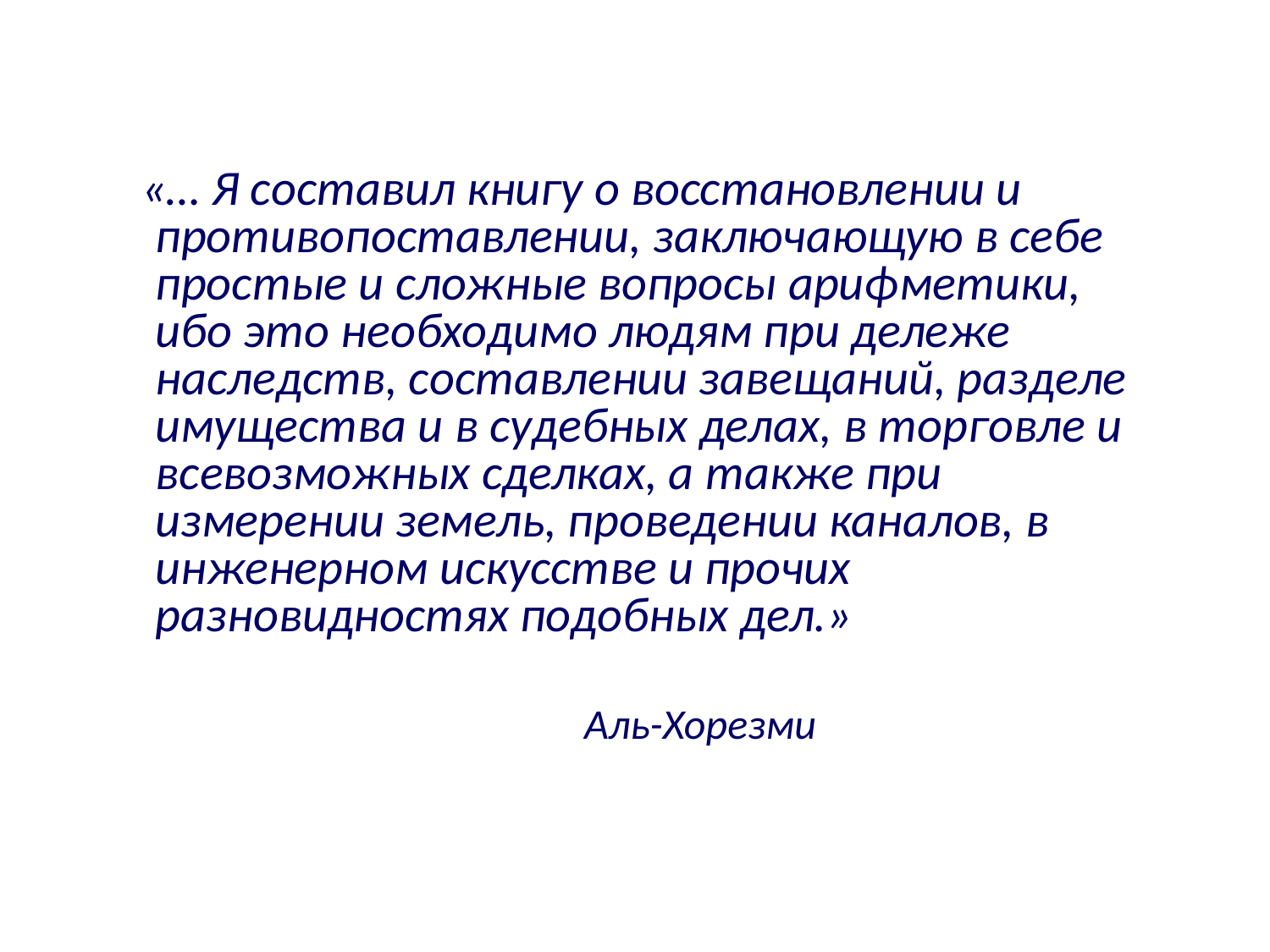

«… Я составил книгу о восстановлении и противопоставлении, заключающую в себе простые и сложные вопросы арифметики, ибо это необходимо людям при дележе наследств, составлении завещаний, разделе имущества и в судебных делах, в торговле и всевозможных сделках, а также при измерении земель, проведении каналов, в инженерном искусстве и прочих разновидностях подобных дел.»

                                                  Аль-Хорезми